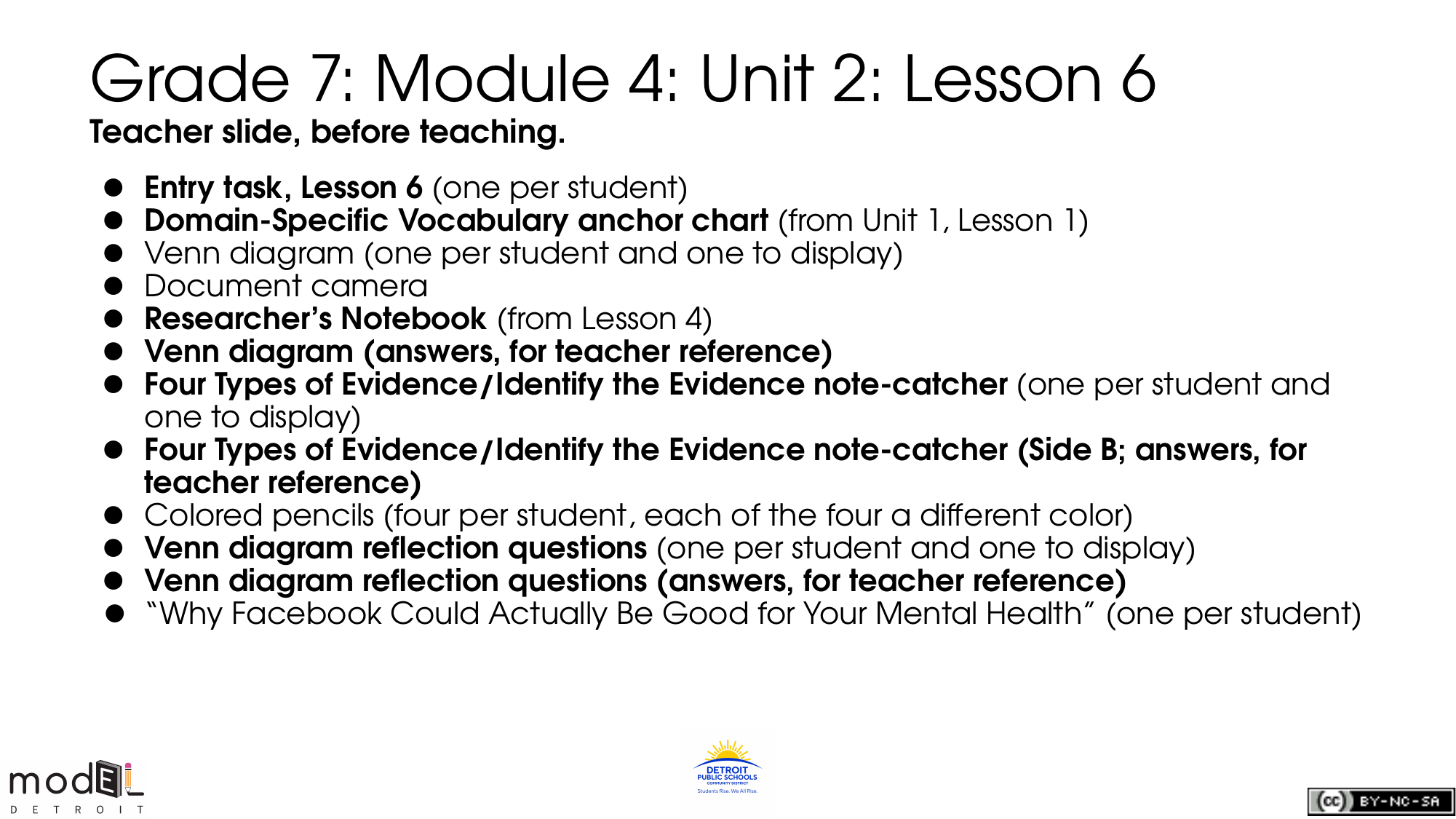

# Grade 7: Module 4: Unit 2: Lesson 6
Teacher slide, before teaching.
Entry task, Lesson 6 (one per student)
Domain-Specific Vocabulary anchor chart (from Unit 1, Lesson 1)
Venn diagram (one per student and one to display)
Document camera
Researcher’s Notebook (from Lesson 4)
Venn diagram (answers, for teacher reference)
Four Types of Evidence/Identify the Evidence note-catcher (one per student and one to display)
Four Types of Evidence/Identify the Evidence note-catcher (Side B; answers, for teacher reference)
Colored pencils (four per student, each of the four a different color)
Venn diagram reflection questions (one per student and one to display)
Venn diagram reflection questions (answers, for teacher reference)
“Why Facebook Could Actually Be Good for Your Mental Health” (one per student)